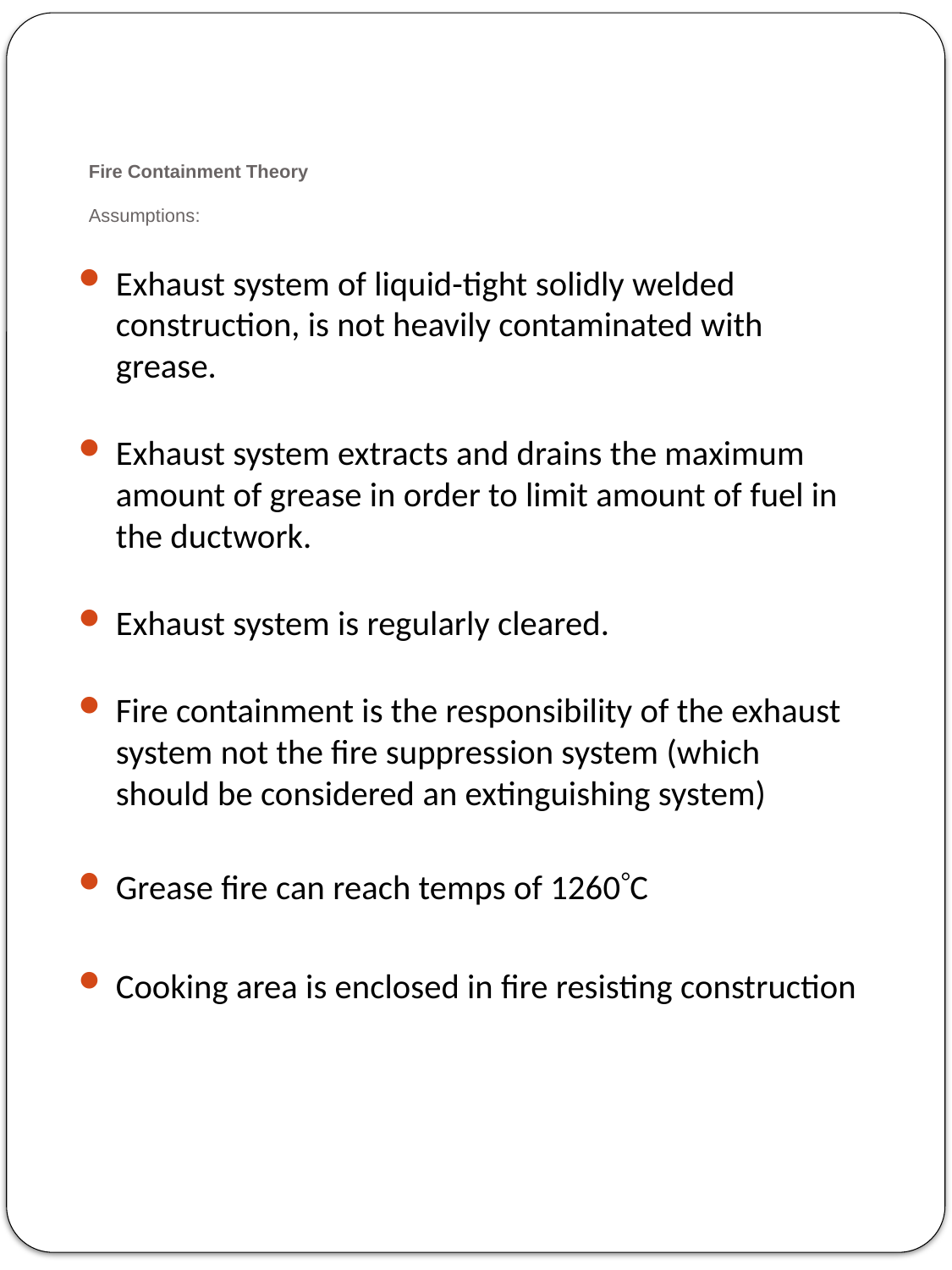

# Fire Containment Theory Assumptions:
Exhaust system of liquid-tight solidly welded construction, is not heavily contaminated with grease.

Exhaust system extracts and drains the maximum amount of grease in order to limit amount of fuel in the ductwork.

Exhaust system is regularly cleared.

Fire containment is the responsibility of the exhaust system not the fire suppression system (which should be considered an extinguishing system)

Grease fire can reach temps of 1260°C

Cooking area is enclosed in fire resisting construction